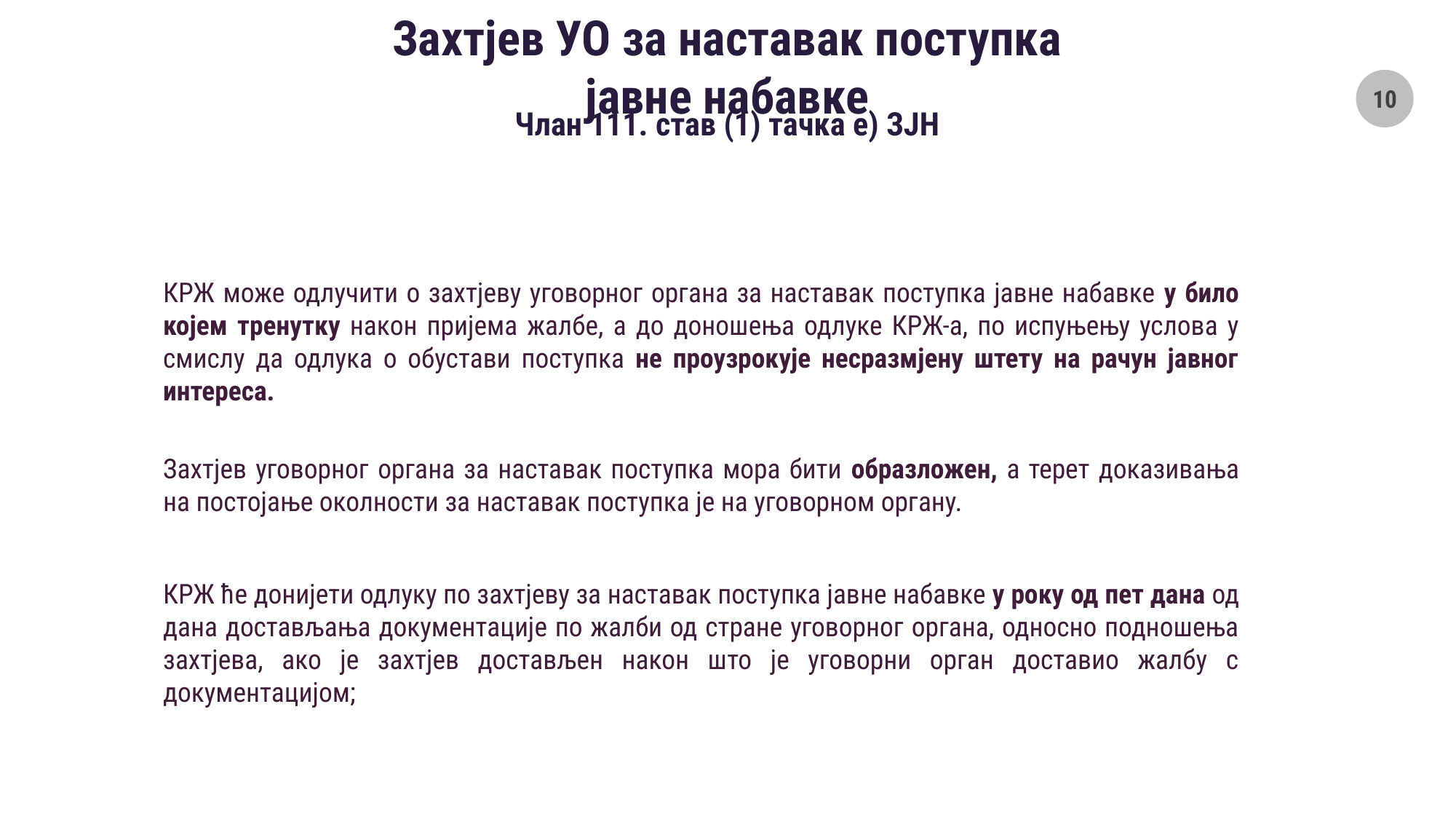

# Захтјев УО за наставак поступка јавне набавке
Члан 111. став (1) тачка е) ЗЈН
КРЖ може одлучити о захтјеву уговорног органа за наставак поступка јавне набавке у било којем тренутку након пријема жалбе, а до доношења одлуке КРЖ-а, по испуњењу услова у смислу да одлука о обустави поступка не проузрокује несразмјену штету на рачун јавног интереса.

Захтјев уговорног органа за наставак поступка мора бити образложен, а терет доказивања на постојање околности за наставак поступка је на уговорном органу.
КРЖ ће донијети одлуку по захтјеву за наставак поступка јавне набавке у року од пет дана од дана достављања документације по жалби од стране уговорног органа, односно подношења захтјева, ако је захтјев достављен након што је уговорни орган доставио жалбу с документацијом;